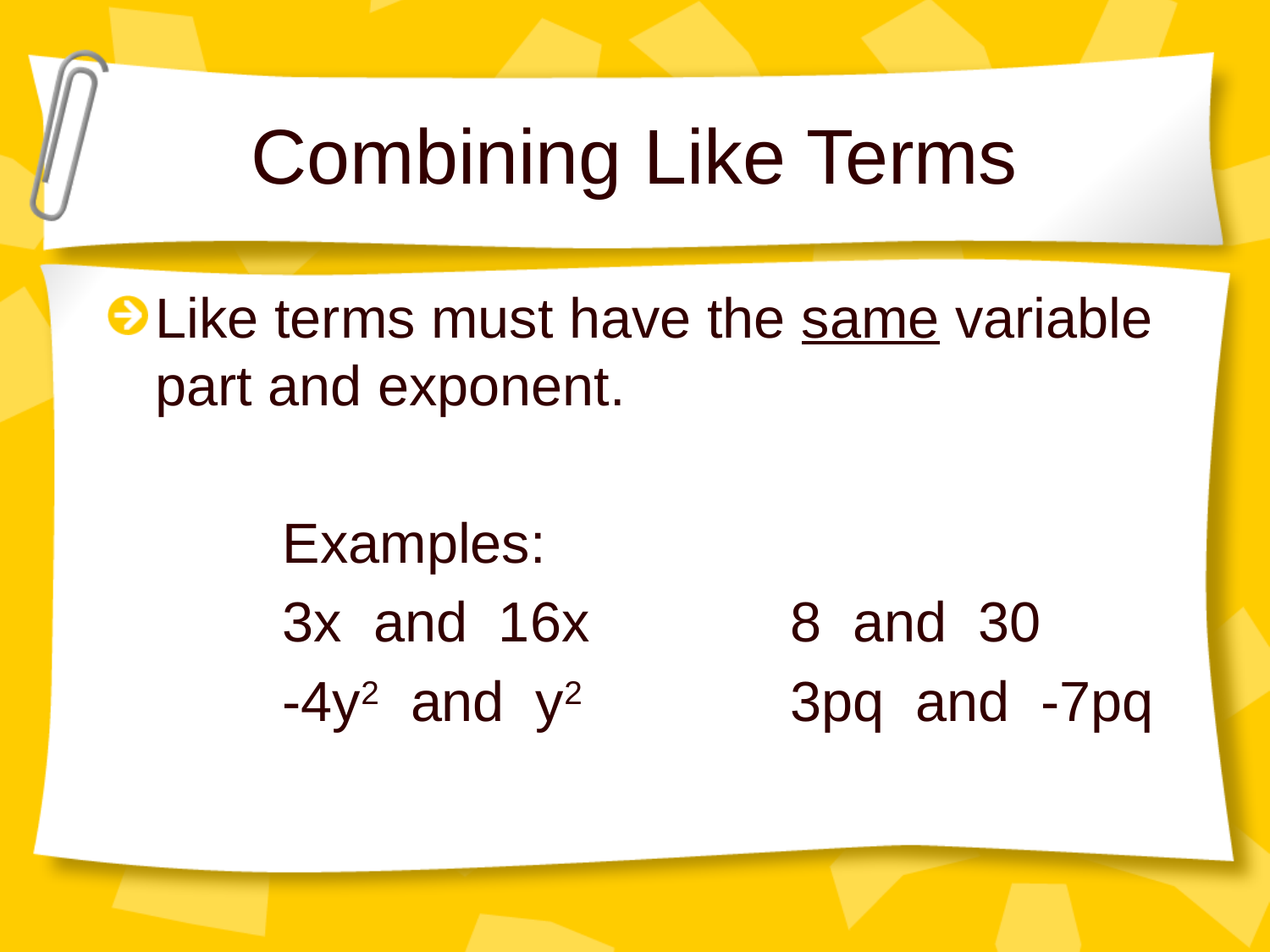

# Combining Like Terms
Like terms must have the same variable part and exponent.

		Examples:
		3x  and  16x		8  and  30
		-4y2  and  y2		3pq  and  -7pq